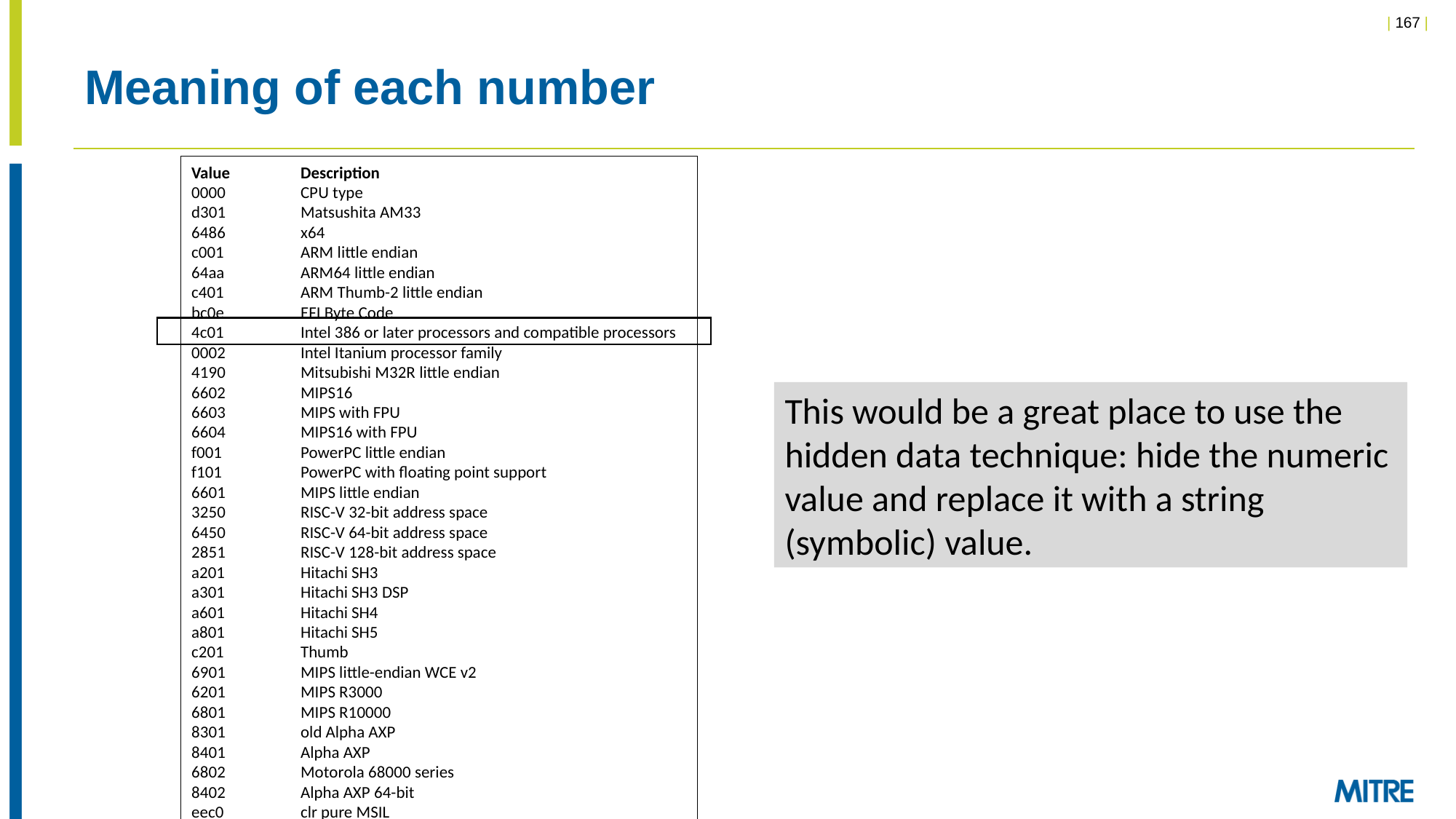

# Meaning of each number
Value	Description
0000              	CPU type
d301             	Matsushita AM33
6486             	x64
c001             	ARM little endian
64aa             	ARM64 little endian
c401             	ARM Thumb-2 little endian
bc0e             	EFI Byte Code
4c01             	Intel 386 or later processors and compatible processors
0002             	Intel Itanium processor family
4190             	Mitsubishi M32R little endian
6602             	MIPS16
6603             	MIPS with FPU
6604             	MIPS16 with FPU
f001             	PowerPC little endian
f101             	PowerPC with floating point support
6601             	MIPS little endian
3250             	RISC-V 32-bit address space
6450             	RISC-V 64-bit address space
2851             	RISC-V 128-bit address space
a201             	Hitachi SH3
a301             	Hitachi SH3 DSP
a601             	Hitachi SH4
a801             	Hitachi SH5
c201             	Thumb
6901             	MIPS little-endian WCE v2
6201             	MIPS R3000
6801             	MIPS R10000
8301             	old Alpha AXP
8401             	Alpha AXP
6802             	Motorola 68000 series
8402             	Alpha AXP 64-bit
eec0             	clr pure MSIL

This would be a great place to use the hidden data technique: hide the numeric value and replace it with a string (symbolic) value.